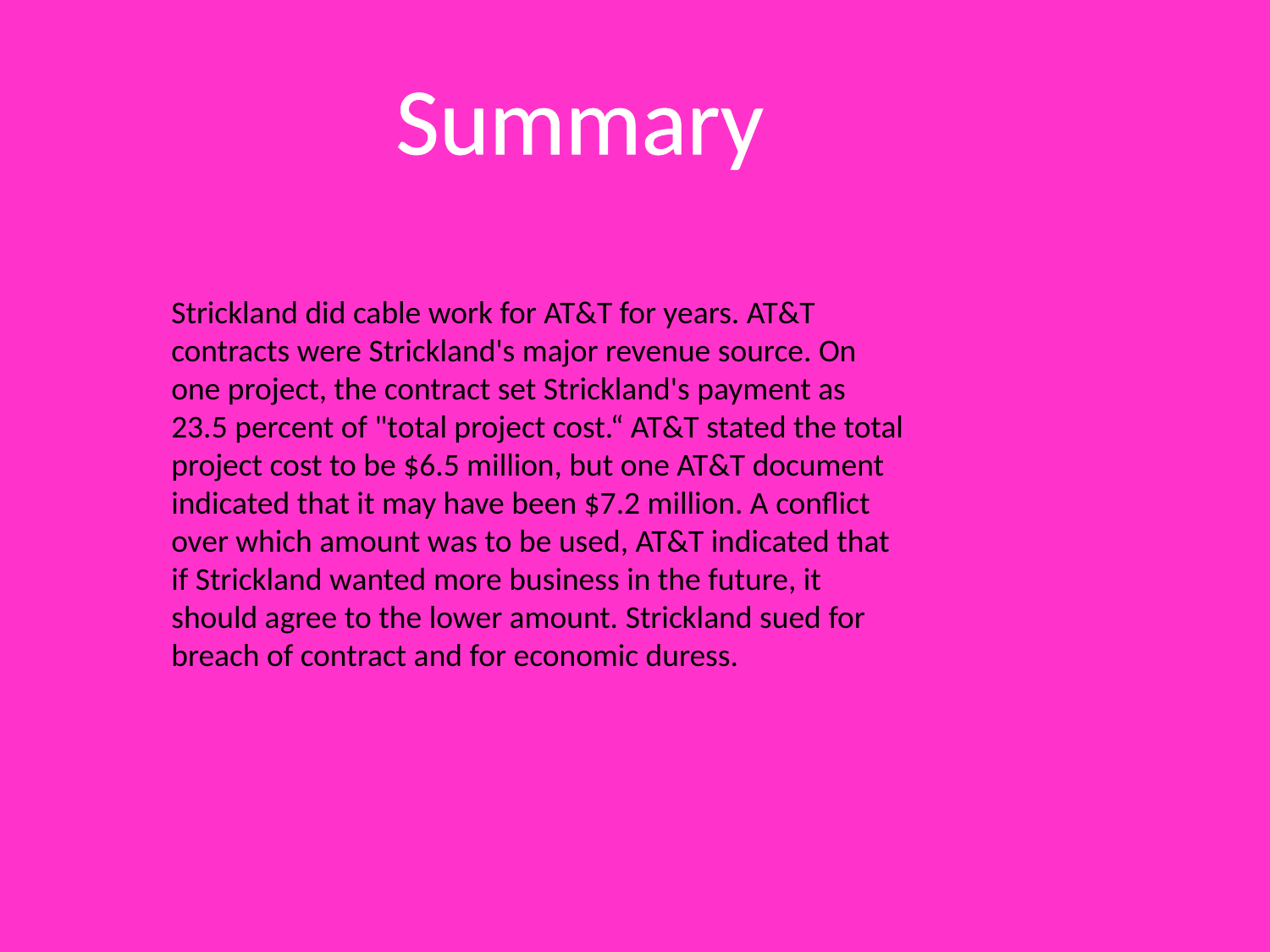

Summary
Strickland did cable work for AT&T for years. AT&T contracts were Strickland's major revenue source. On one project, the contract set Strickland's payment as 23.5 percent of "total project cost.“ AT&T stated the total project cost to be $6.5 million, but one AT&T document indicated that it may have been $7.2 million. A conflict over which amount was to be used, AT&T indicated that if Strickland wanted more business in the future, it should agree to the lower amount. Strickland sued for breach of contract and for economic duress.